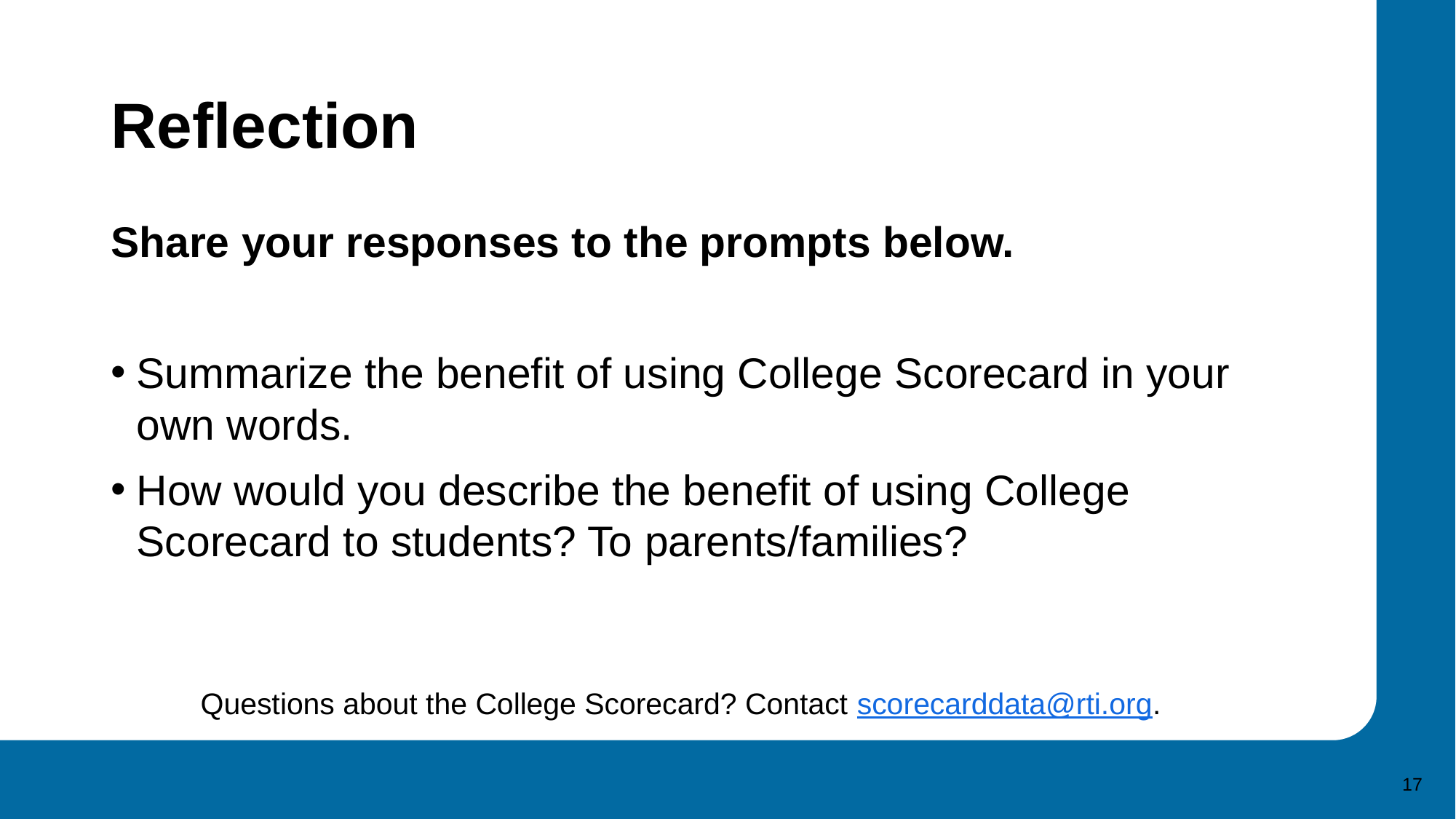

# Reflection
Share your responses to the prompts below.

Summarize the benefit of using College Scorecard in your own words.
How would you describe the benefit of using College Scorecard to students? To parents/families?

Questions about the College Scorecard? Contact scorecarddata@rti.org.

17